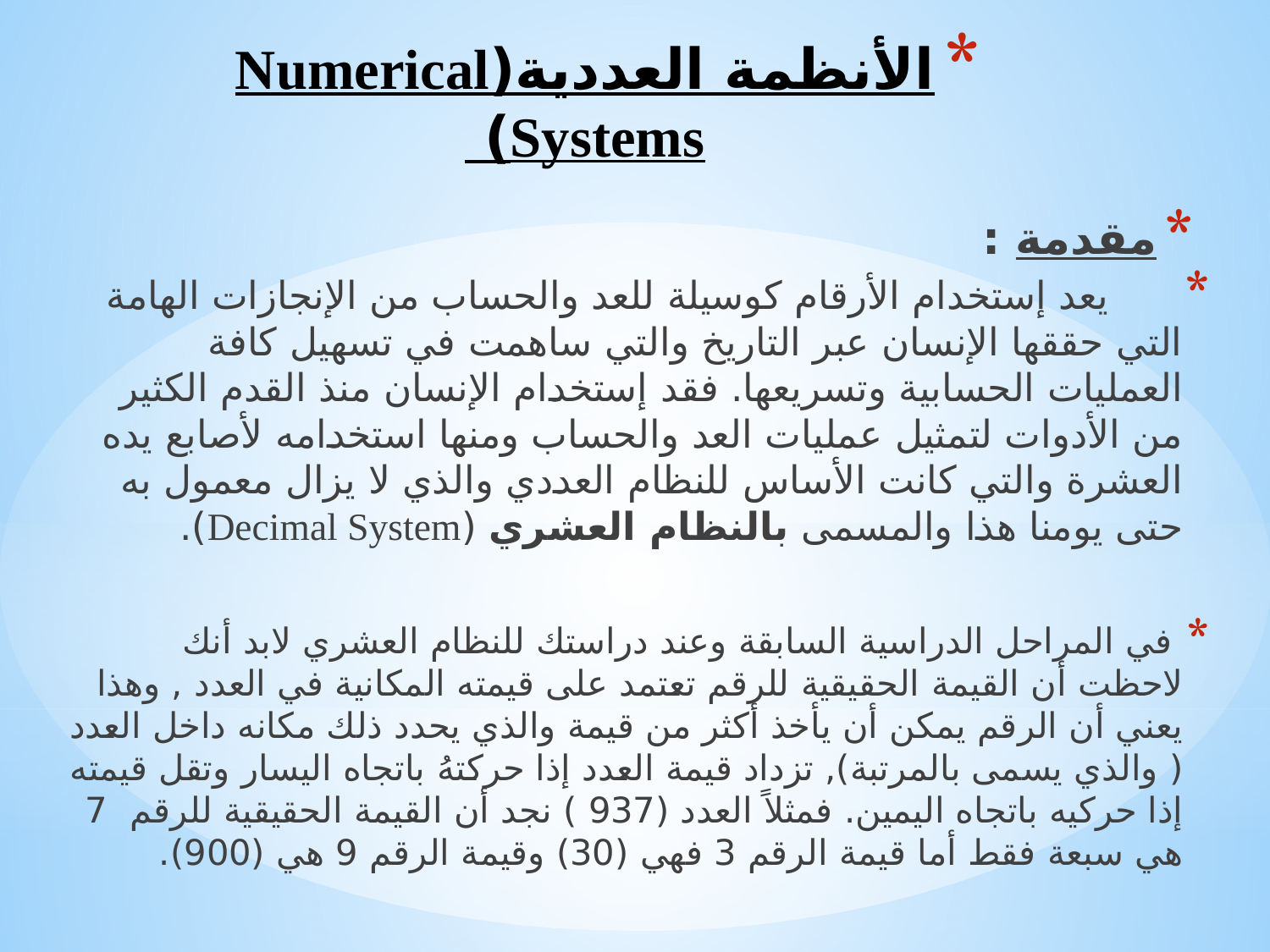

# الأنظمة العددية(Numerical Systems)
مقدمة :
      يعد إستخدام الأرقام كوسيلة للعد والحساب من الإنجازات الهامة التي حققها الإنسان عبر التاريخ والتي ساهمت في تسهيل كافة العمليات الحسابية وتسريعها. فقد إستخدام الإنسان منذ القدم الكثير من الأدوات لتمثيل عمليات العد والحساب ومنها استخدامه لأصابع يده العشرة والتي كانت الأساس للنظام العددي والذي لا يزال معمول به حتى يومنا هذا والمسمى بالنظام العشري (Decimal System).

 في المراحل الدراسية السابقة وعند دراستك للنظام العشري لابد أنك لاحظت أن القيمة الحقيقية للرقم تعتمد على قيمته المكانية في العدد , وهذا يعني أن الرقم يمكن أن يأخذ أكثر من قيمة والذي يحدد ذلك مكانه داخل العدد ( والذي يسمى بالمرتبة), تزداد قيمة العدد إذا حركتهُ باتجاه اليسار وتقل قيمته إذا حركيه باتجاه اليمين. فمثلاً العدد (937 ) نجد أن القيمة الحقيقية للرقم  7  هي سبعة فقط أما قيمة الرقم 3 فهي (30) وقيمة الرقم 9 هي (900).